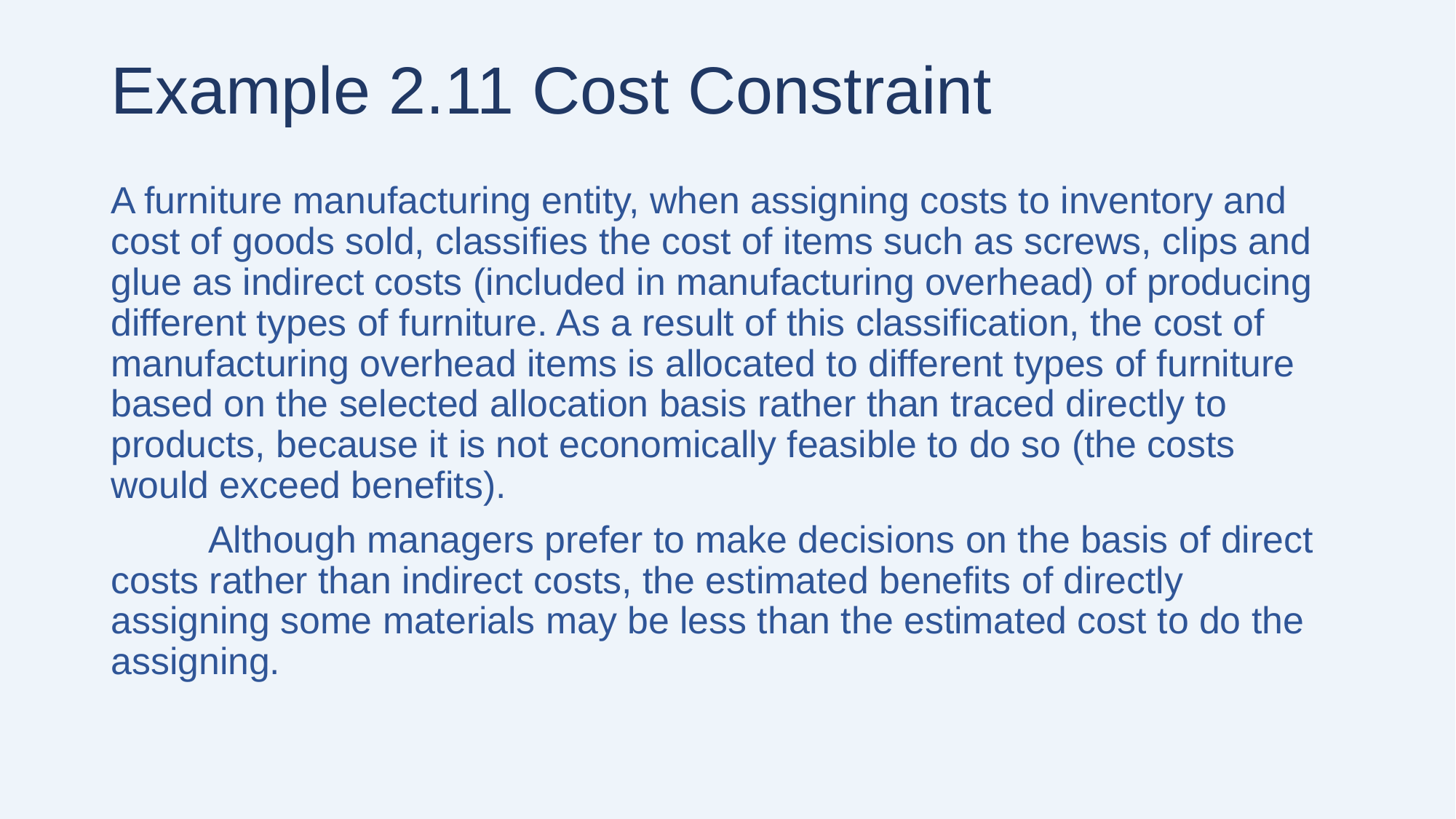

# Example 2.11 Cost Constraint
A furniture manufacturing entity, when assigning costs to inventory and cost of goods sold, classifies the cost of items such as screws, clips and glue as indirect costs (included in manufacturing overhead) of producing different types of furniture. As a result of this classification, the cost of manufacturing overhead items is allocated to different types of furniture based on the selected allocation basis rather than traced directly to products, because it is not economically feasible to do so (the costs would exceed benefits).
	Although managers prefer to make decisions on the basis of direct costs rather than indirect costs, the estimated benefits of directly assigning some materials may be less than the estimated cost to do the assigning.

27